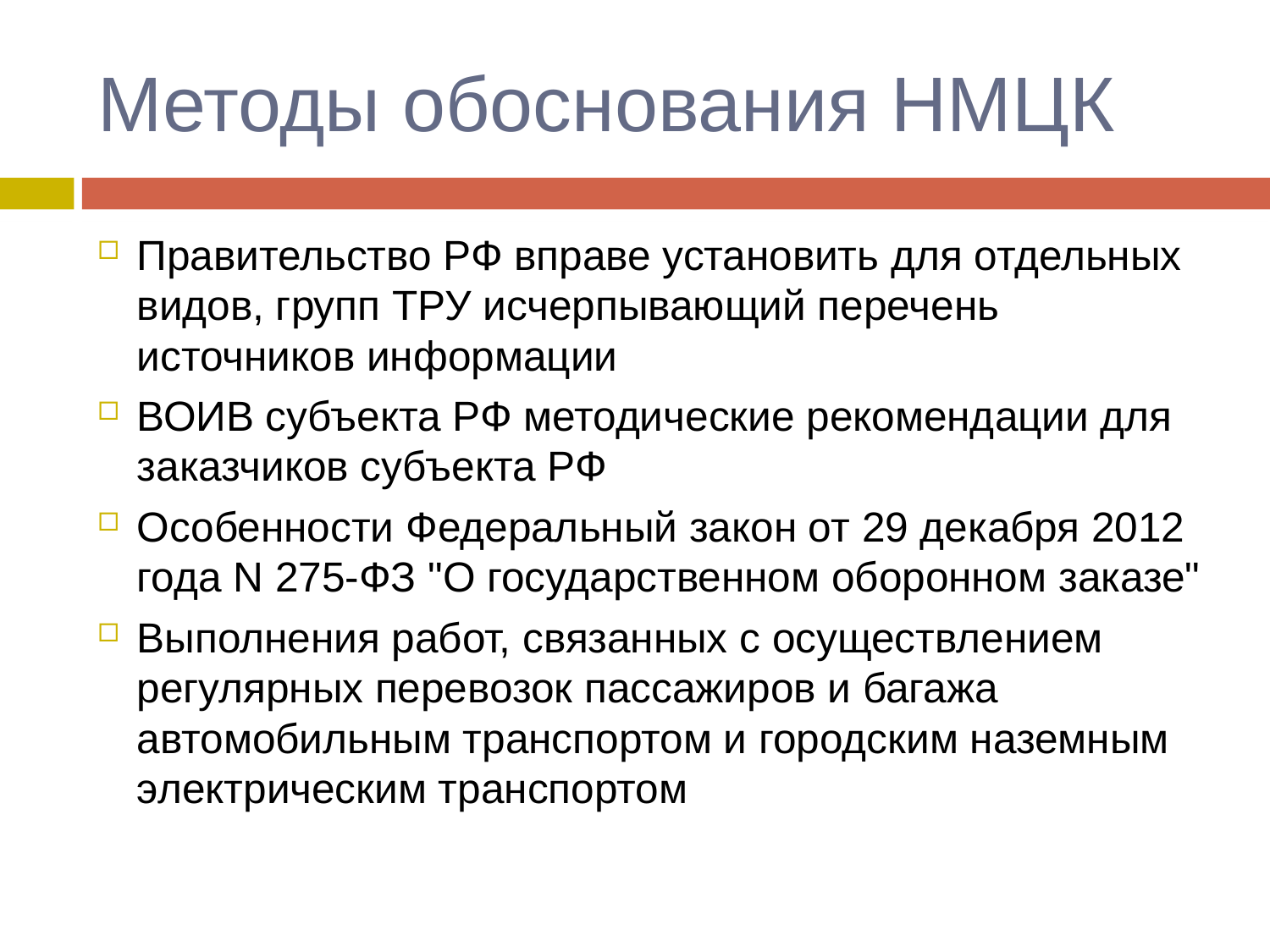

# Методы обоснования НМЦК
Правительство РФ вправе установить для отдельных видов, групп ТРУ исчерпывающий перечень источников информации
ВОИВ субъекта РФ методические рекомендации для заказчиков субъекта РФ
Особенности Федеральный закон от 29 декабря 2012 года N 275-ФЗ "О государственном оборонном заказе"
Выполнения работ, связанных с осуществлением регулярных перевозок пассажиров и багажа автомобильным транспортом и городским наземным электрическим транспортом